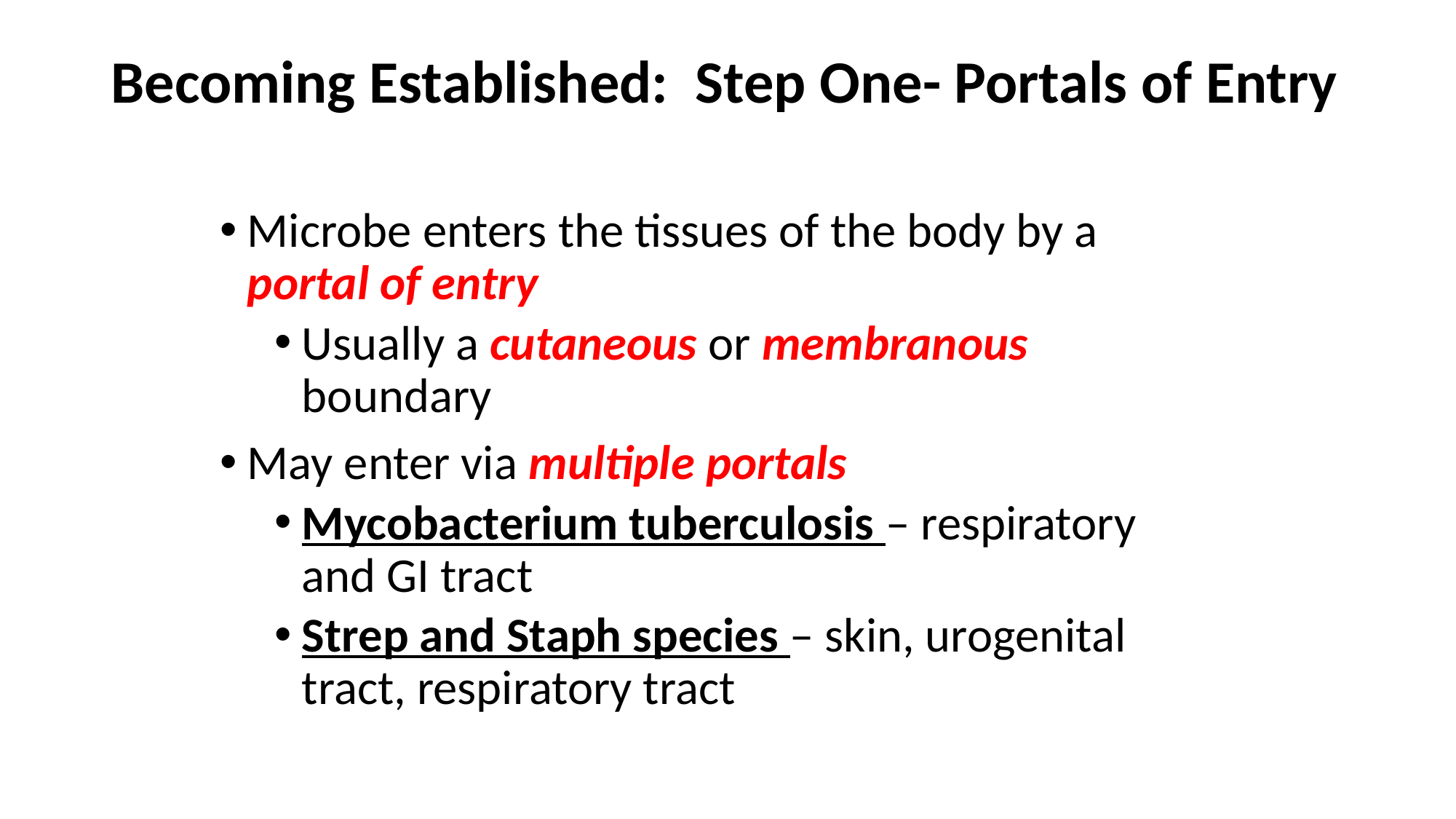

# Becoming Established:  Step One- Portals of Entry
Microbe enters the tissues of the body by a portal of entry
Usually a cutaneous or membranous boundary
May enter via multiple portals
Mycobacterium tuberculosis – respiratory and GI tract
Strep and Staph species – skin, urogenital tract, respiratory tract